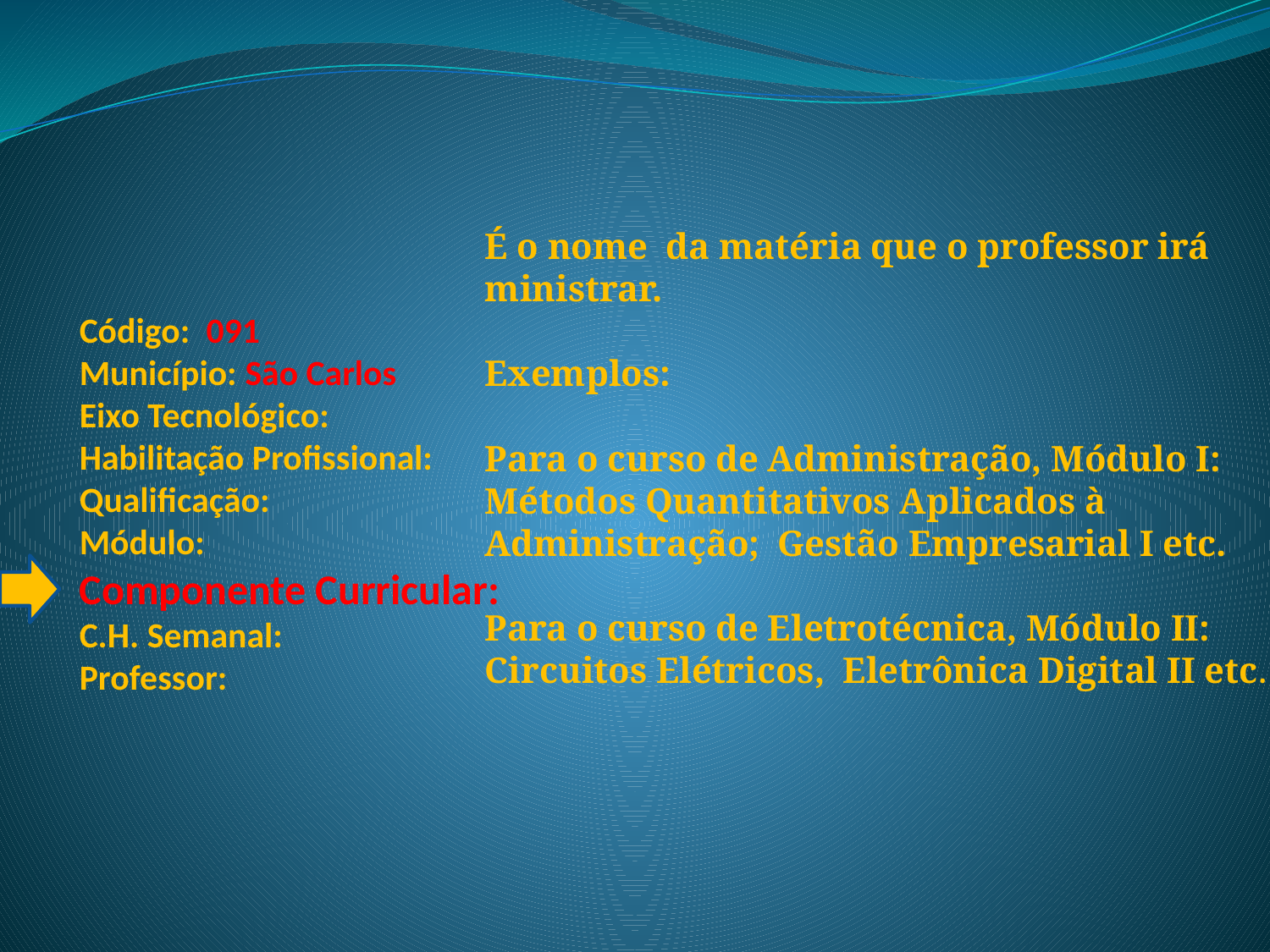

É o nome  da matéria que o professor irá
ministrar.

Exemplos:

Para o curso de Administração, Módulo I:
Métodos Quantitativos Aplicados à
Administração;  Gestão Empresarial I etc.

Para o curso de Eletrotécnica, Módulo II:
Circuitos Elétricos,  Eletrônica Digital II etc.
# Código:  091 Município: São Carlos Eixo Tecnológico: Habilitação Profissional: Qualificação: Módulo: Componente Curricular: C.H. Semanal: Professor: